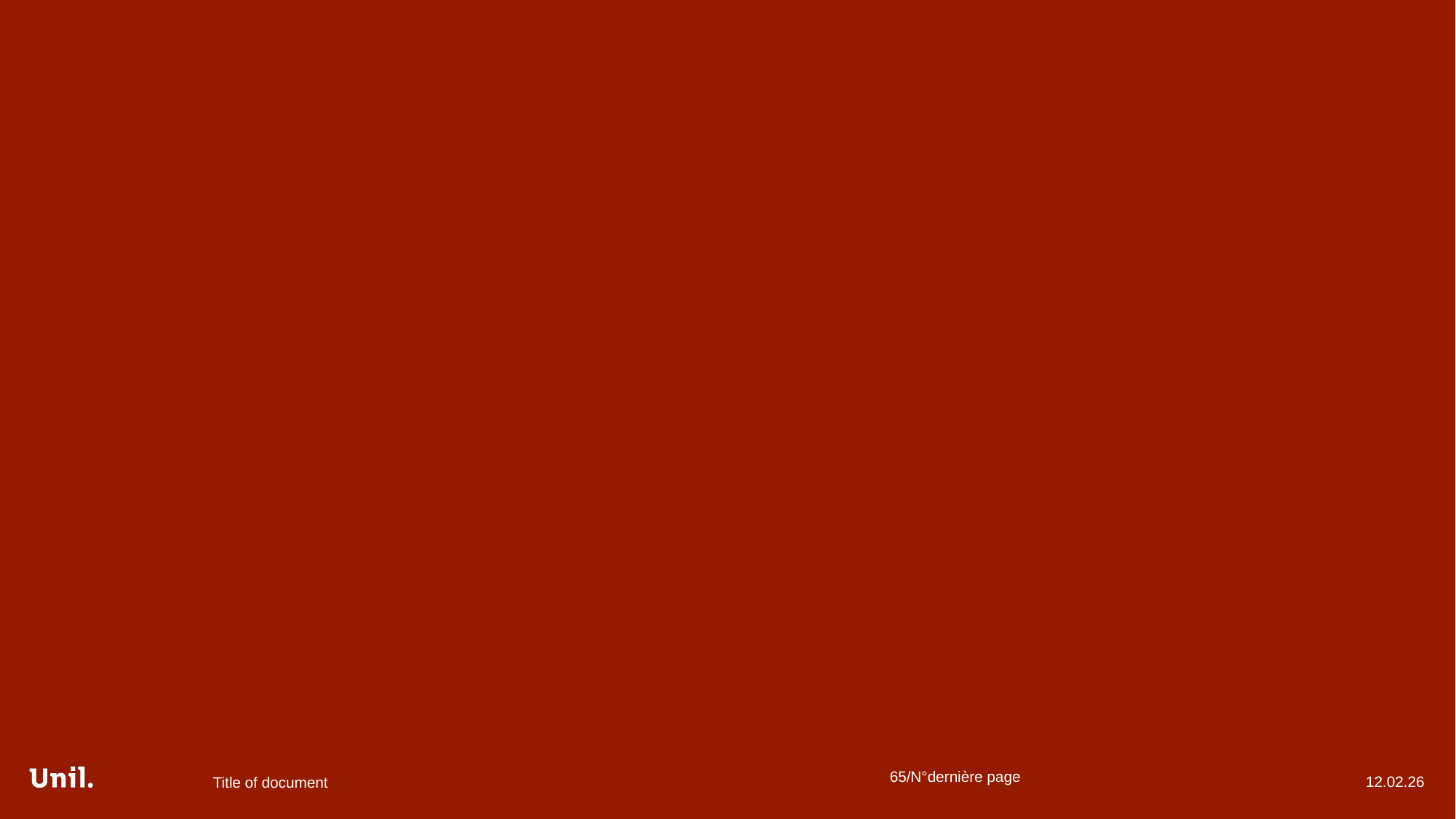

#

Title of document
12.02.26
65/N°dernière page